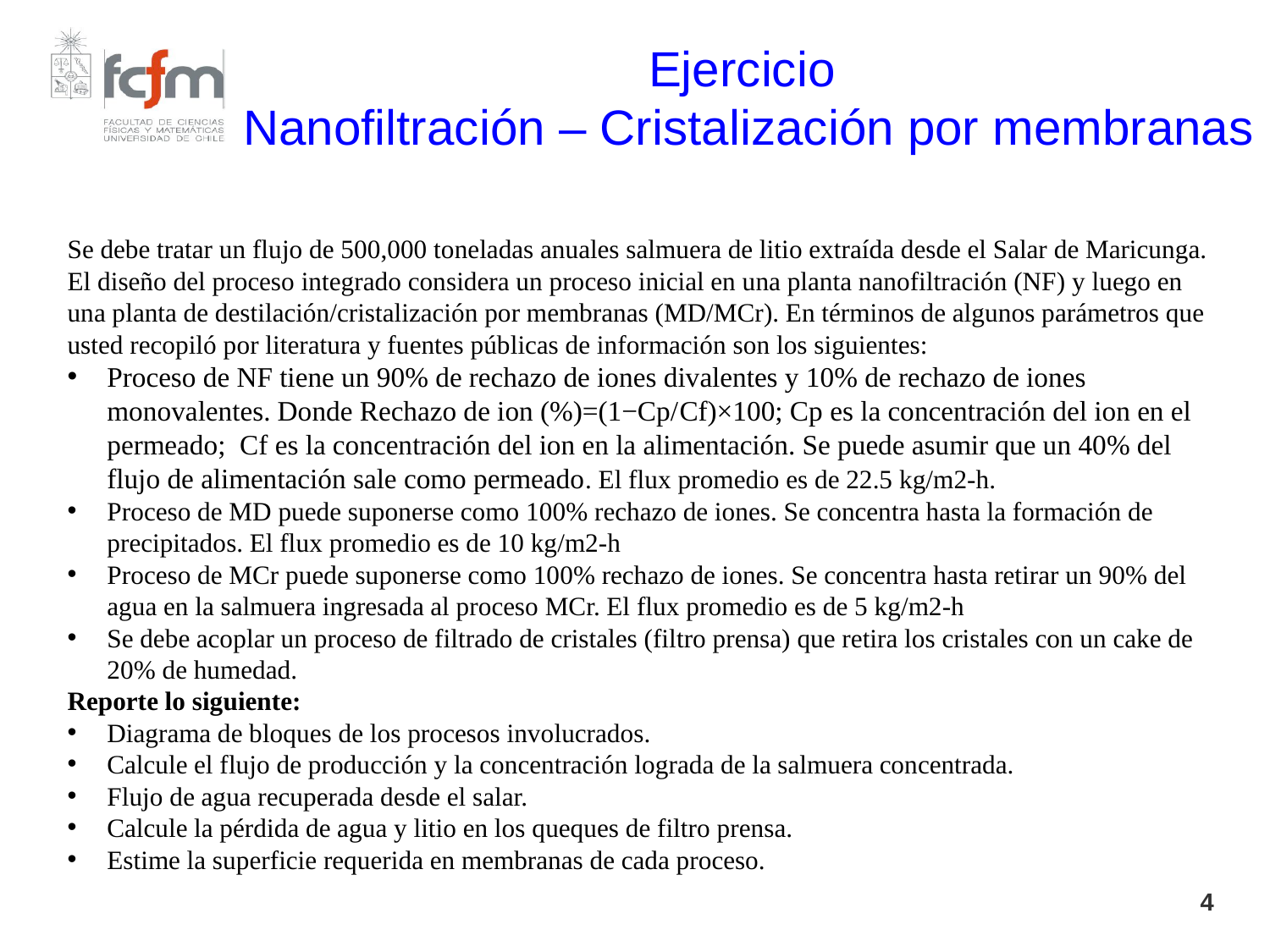

Ejercicio
 Nanofiltración – Cristalización por membranas
Se debe tratar un flujo de 500,000 toneladas anuales salmuera de litio extraída desde el Salar de Maricunga. El diseño del proceso integrado considera un proceso inicial en una planta nanofiltración (NF) y luego en una planta de destilación/cristalización por membranas (MD/MCr). En términos de algunos parámetros que usted recopiló por literatura y fuentes públicas de información son los siguientes:
Proceso de NF tiene un 90% de rechazo de iones divalentes y 10% de rechazo de iones monovalentes. Donde Rechazo de ion (%)=(1−Cp/​Cf​​)×100; Cp​ es la concentración del ion en el permeado;  Cf​ es la concentración del ion en la alimentación. Se puede asumir que un 40% del flujo de alimentación sale como permeado. El flux promedio es de 22.5 kg/m2-h.
Proceso de MD puede suponerse como 100% rechazo de iones. Se concentra hasta la formación de precipitados. El flux promedio es de 10 kg/m2-h
Proceso de MCr puede suponerse como 100% rechazo de iones. Se concentra hasta retirar un 90% del agua en la salmuera ingresada al proceso MCr. El flux promedio es de 5 kg/m2-h
Se debe acoplar un proceso de filtrado de cristales (filtro prensa) que retira los cristales con un cake de 20% de humedad.
Reporte lo siguiente:
Diagrama de bloques de los procesos involucrados.
Calcule el flujo de producción y la concentración lograda de la salmuera concentrada.
Flujo de agua recuperada desde el salar.
Calcule la pérdida de agua y litio en los queques de filtro prensa.
Estime la superficie requerida en membranas de cada proceso.

4